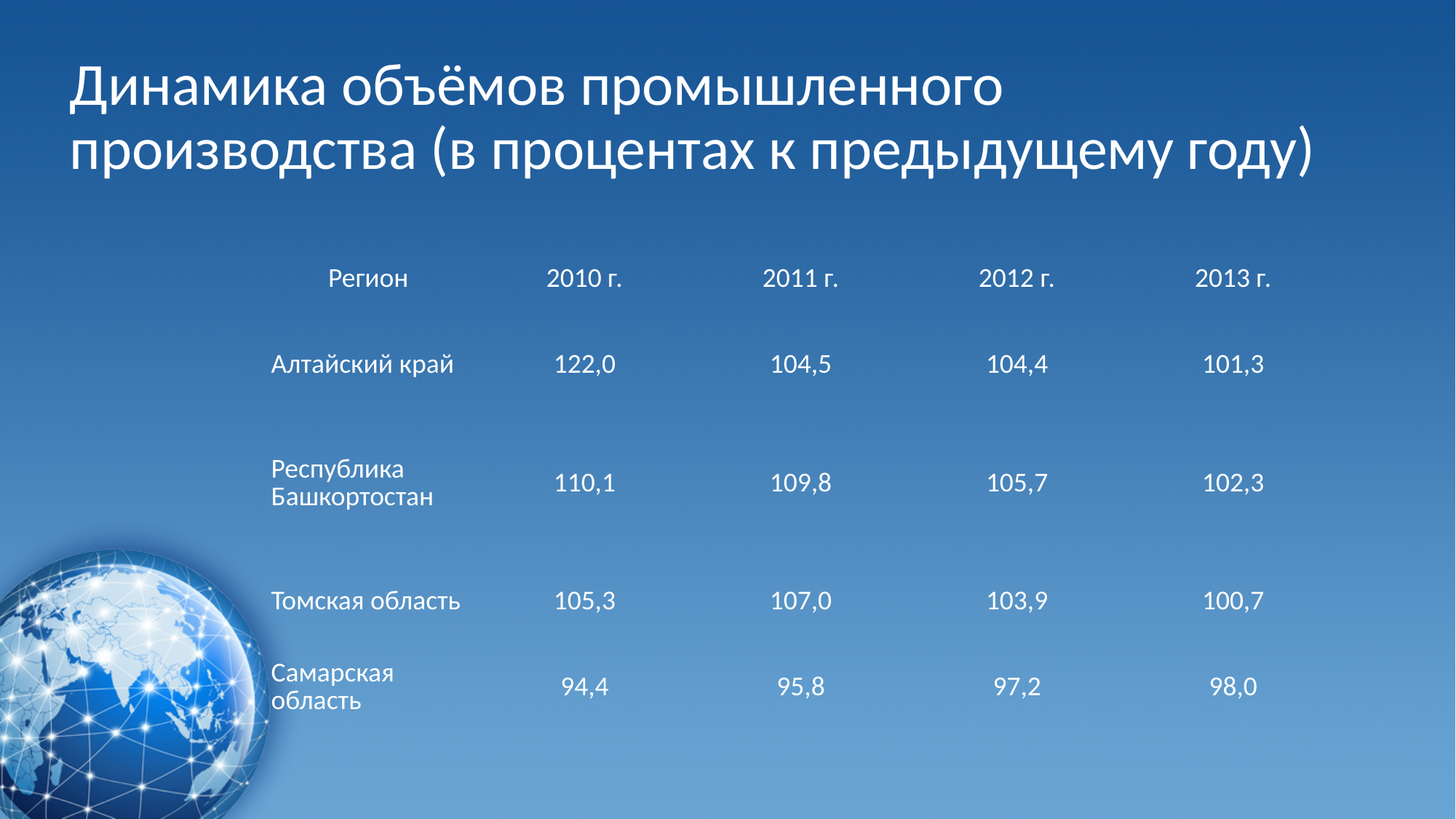

# Динамика объёмов промышленного производства (в процентах к предыдущему году)
| Регион | 2010 г. | 2011 г. | 2012 г. | 2013 г. |
| --- | --- | --- | --- | --- |
| Алтайский край | 122,0 | 104,5 | 104,4 | 101,3 |
| Республика Башкортостан | 110,1 | 109,8 | 105,7 | 102,3 |
| Томская область | 105,3 | 107,0 | 103,9 | 100,7 |
| Самарская область | 94,4 | 95,8 | 97,2 | 98,0 |